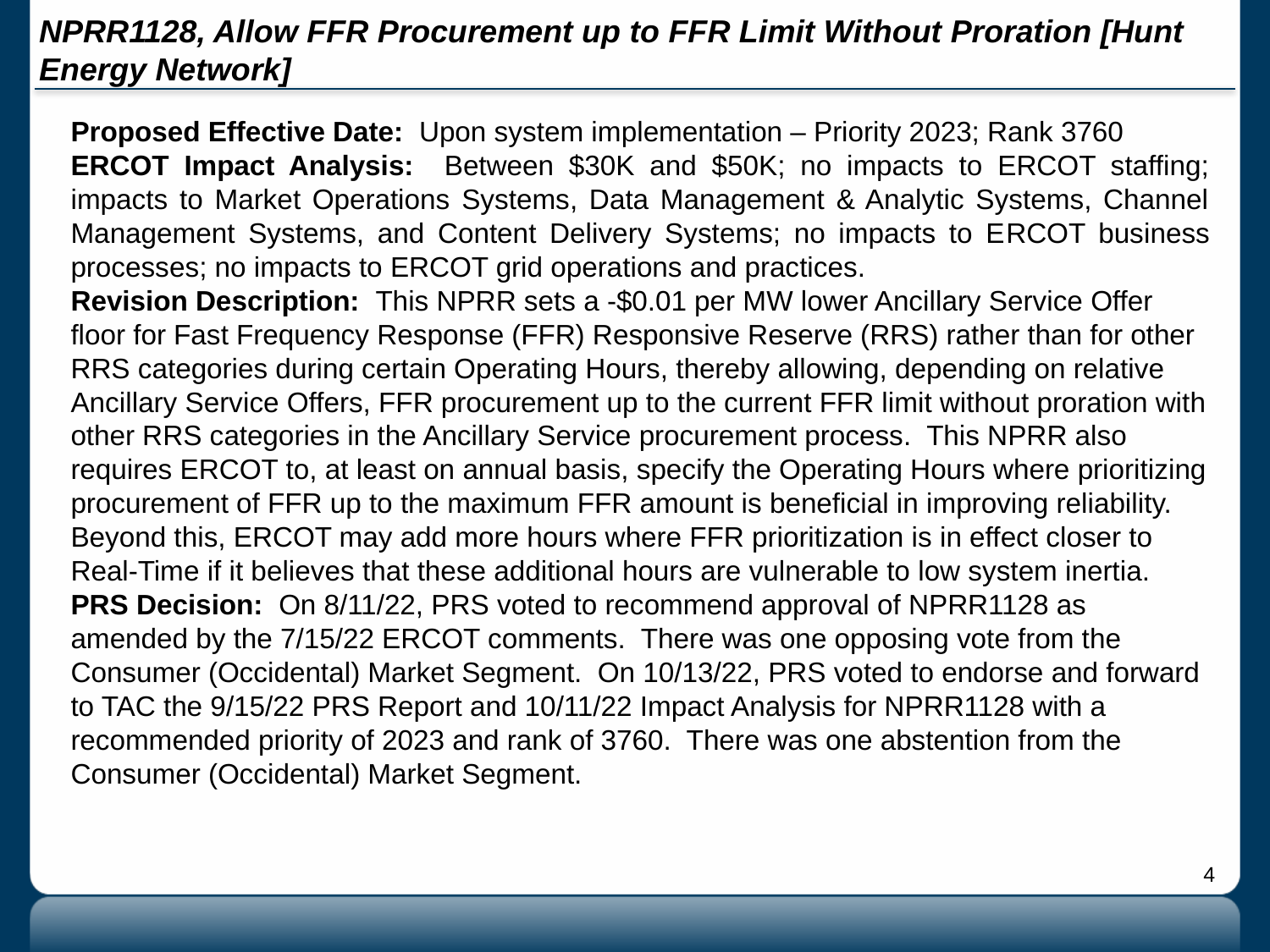

# NPRR1128, Allow FFR Procurement up to FFR Limit Without Proration [Hunt Energy Network]
Proposed Effective Date:  Upon system implementation – Priority 2023; Rank 3760
ERCOT Impact Analysis:  Between $30K and $50K; no impacts to ERCOT staffing; impacts to Market Operations Systems, Data Management & Analytic Systems, Channel Management Systems, and Content Delivery Systems; no impacts to ERCOT business processes; no impacts to ERCOT grid operations and practices.
Revision Description:  This NPRR sets a -$0.01 per MW lower Ancillary Service Offer floor for Fast Frequency Response (FFR) Responsive Reserve (RRS) rather than for other RRS categories during certain Operating Hours, thereby allowing, depending on relative Ancillary Service Offers, FFR procurement up to the current FFR limit without proration with other RRS categories in the Ancillary Service procurement process.  This NPRR also requires ERCOT to, at least on annual basis, specify the Operating Hours where prioritizing procurement of FFR up to the maximum FFR amount is beneficial in improving reliability.  Beyond this, ERCOT may add more hours where FFR prioritization is in effect closer to Real-Time if it believes that these additional hours are vulnerable to low system inertia.
PRS Decision:  On 8/11/22, PRS voted to recommend approval of NPRR1128 as amended by the 7/15/22 ERCOT comments.  There was one opposing vote from the Consumer (Occidental) Market Segment.  On 10/13/22, PRS voted to endorse and forward to TAC the 9/15/22 PRS Report and 10/11/22 Impact Analysis for NPRR1128 with a recommended priority of 2023 and rank of 3760.  There was one abstention from the Consumer (Occidental) Market Segment.